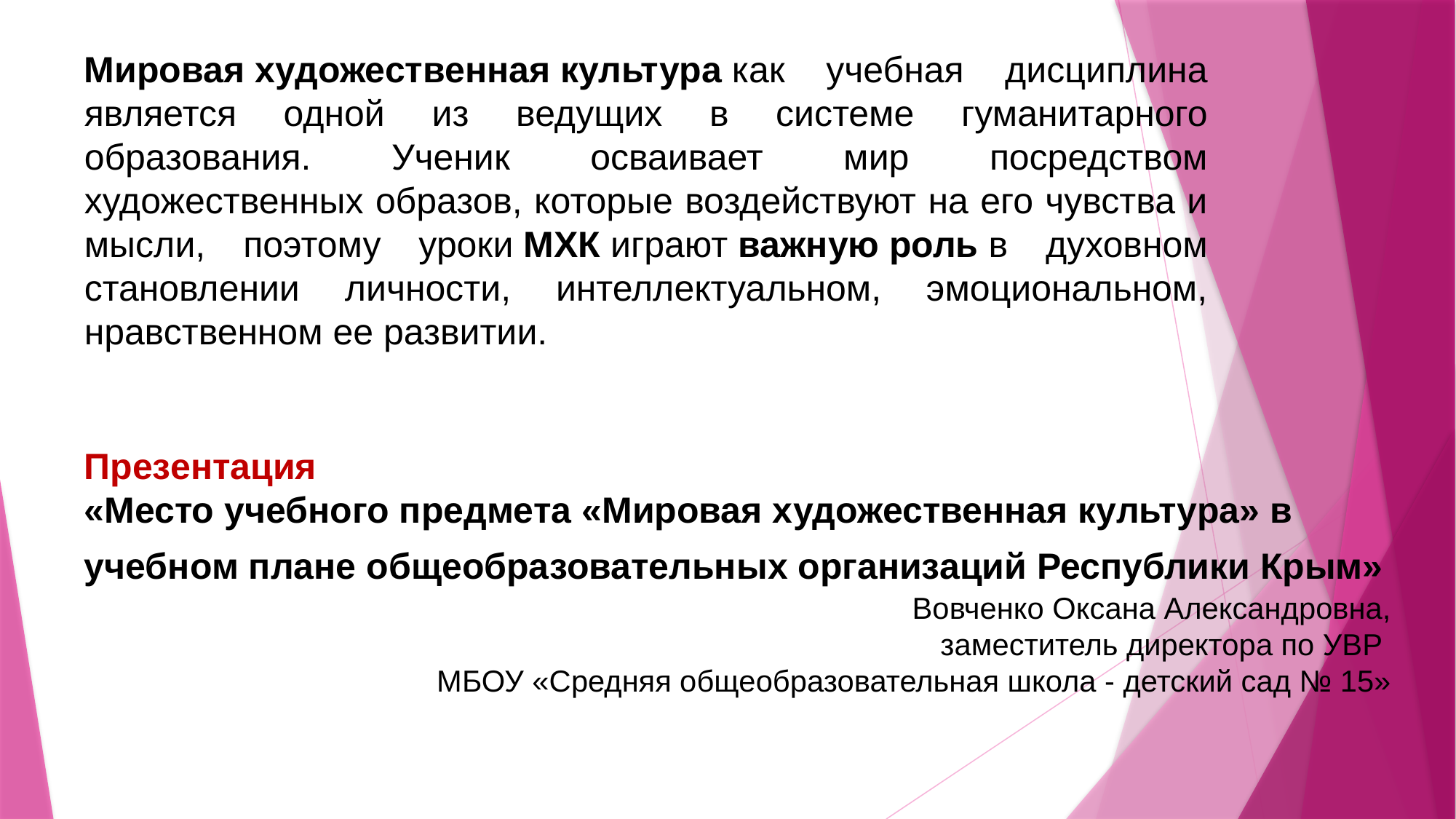

Мировая художественная культура как учебная дисциплина является одной из ведущих в системе гуманитарного образования. Ученик осваивает мир посредством художественных образов, которые воздействуют на его чувства и мысли, поэтому уроки МХК играют важную роль в духовном становлении личности, интеллектуальном, эмоциональном, нравственном ее развитии.

Презентация
«Место учебного предмета «Мировая художественная культура» в учебном плане общеобразовательных организаций Республики Крым»
Вовченко Оксана Александровна,
заместитель директора по УВР
МБОУ «Средняя общеобразовательная школа - детский сад № 15»